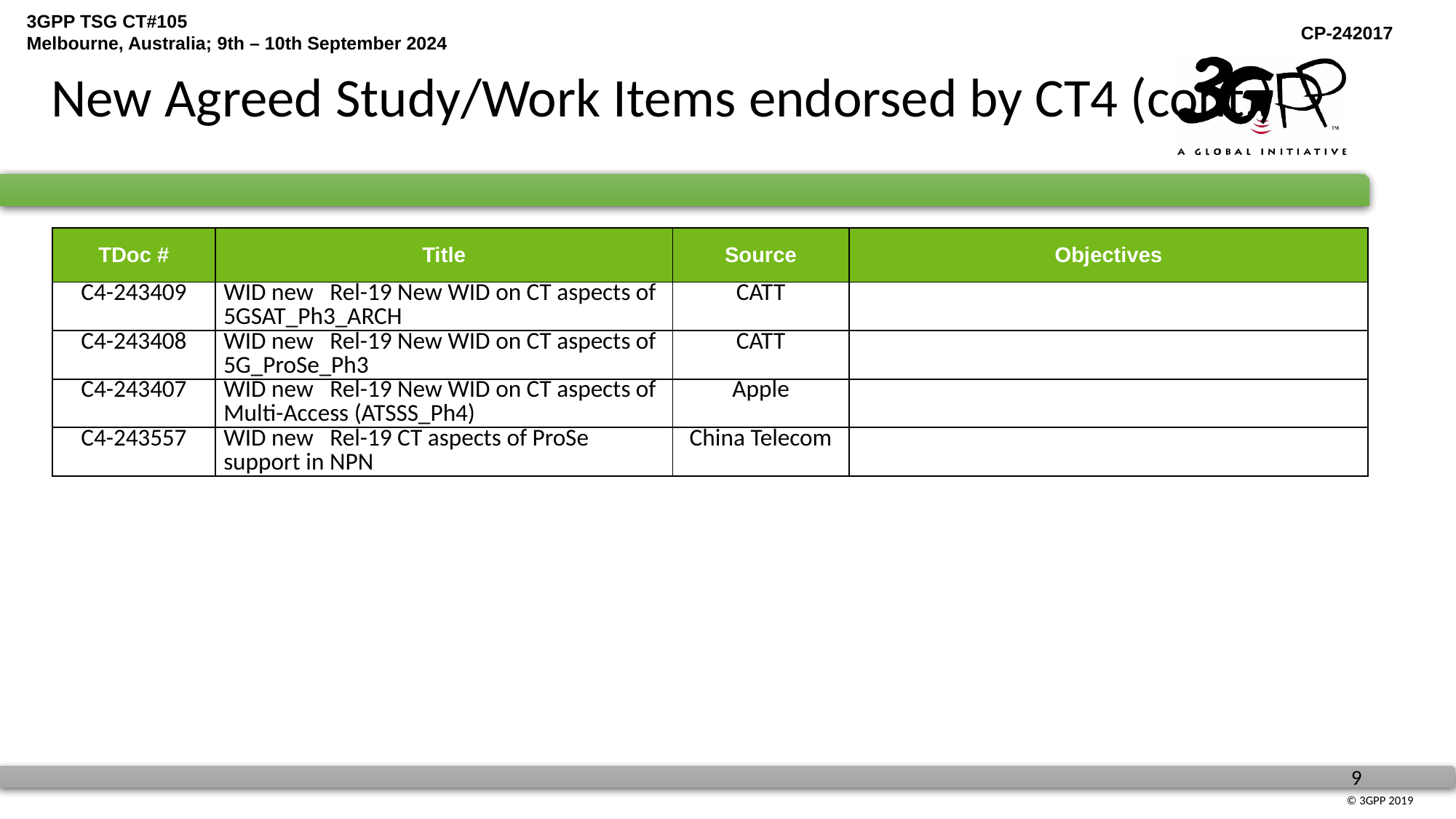

# New Agreed Study/Work Items endorsed by CT4 (cont.)
| TDoc # | Title | Source | Objectives |
| --- | --- | --- | --- |
| C4-243409 | WID new Rel-19 New WID on CT aspects of 5GSAT\_Ph3\_ARCH | CATT |  |
| C4-243408 | WID new Rel-19 New WID on CT aspects of 5G\_ProSe\_Ph3 | CATT |  |
| C4-243407 | WID new Rel-19 New WID on CT aspects of Multi-Access (ATSSS\_Ph4) | Apple |  |
| C4-243557 | WID new Rel-19 CT aspects of ProSe support in NPN | China Telecom |  |